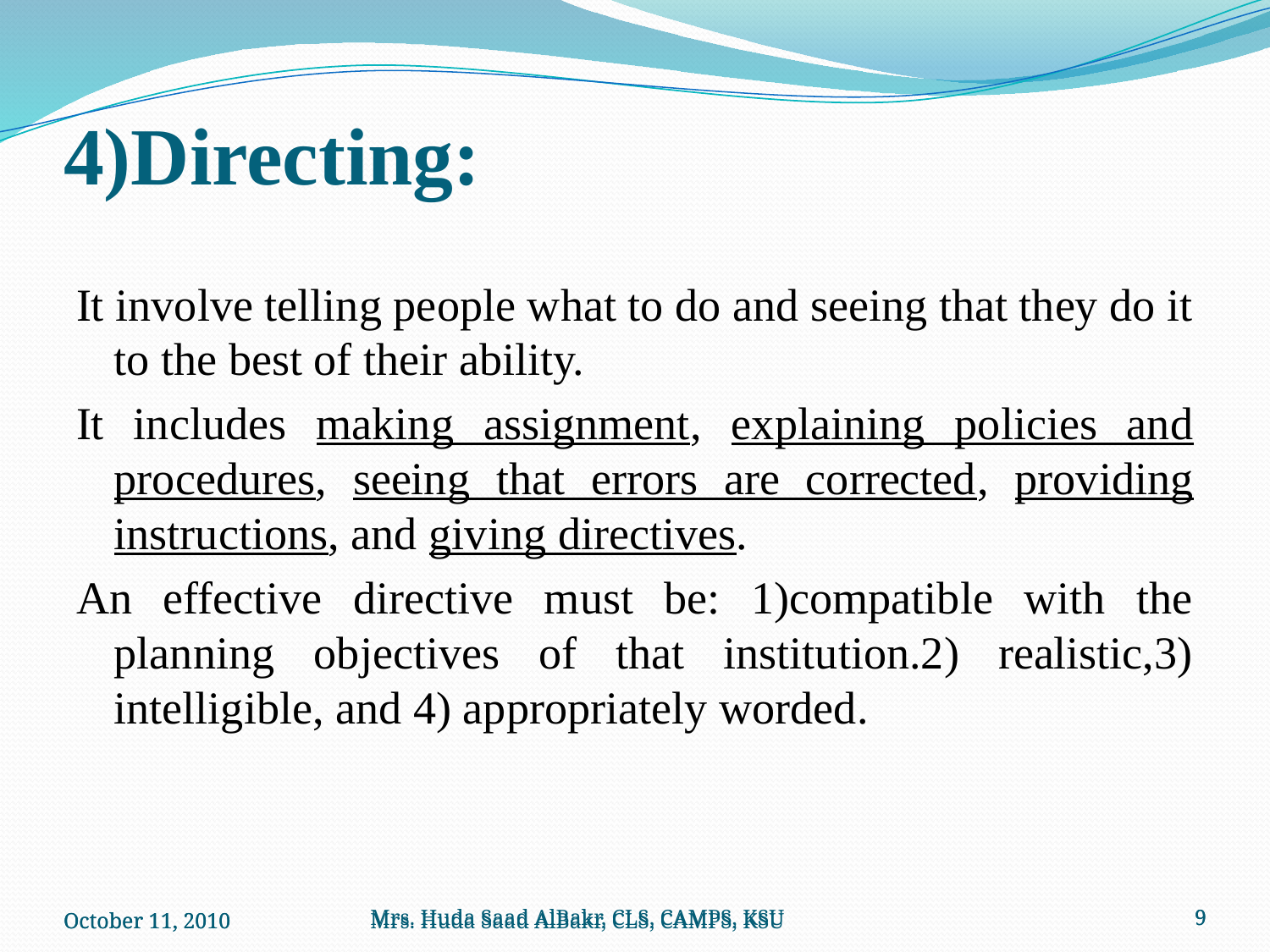

It involve telling people what to do and seeing that they do it to the best of their ability.
It includes making assignment, explaining policies and procedures, seeing that errors are corrected, providing instructions, and giving directives.
An effective directive must be: 1)compatible with the planning objectives of that institution.2) realistic,3) intelligible, and 4) appropriately worded.

4)Directing:
October 11, 2010
October 11, 2010
Mrs. Huda Saad AlBakr, CLS, CAMPS, KSU
Mrs. Huda Saad AlBakr, CLS, CAMPS, KSU
9
9